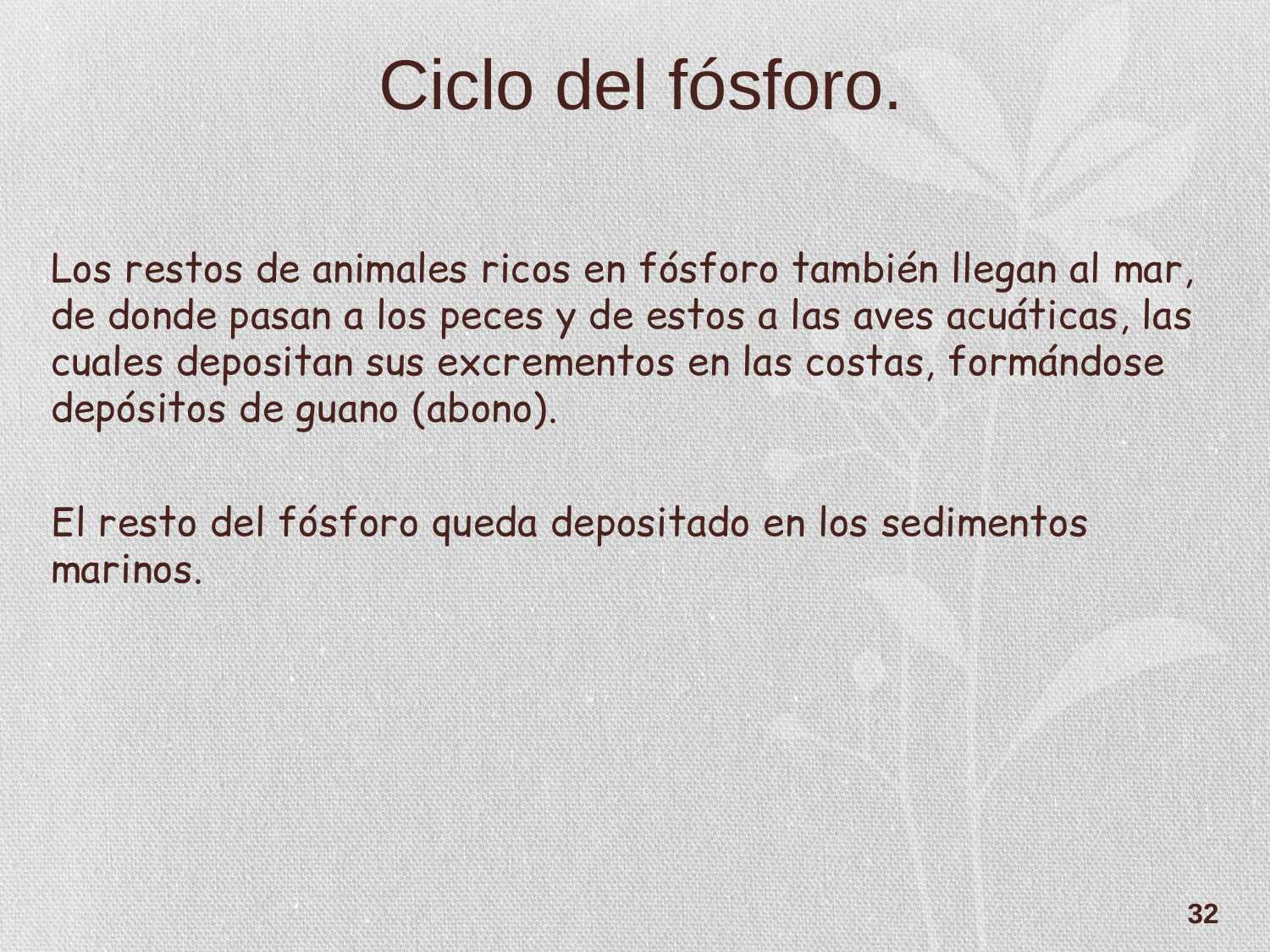

Ciclo del fósforo.

Los restos de animales ricos en fósforo también llegan al mar, de donde pasan a los peces y de estos a las aves acuáticas, las cuales depositan sus excrementos en las costas, formándose depósitos de guano (abono).

El resto del fósforo queda depositado en los sedimentos marinos.

32